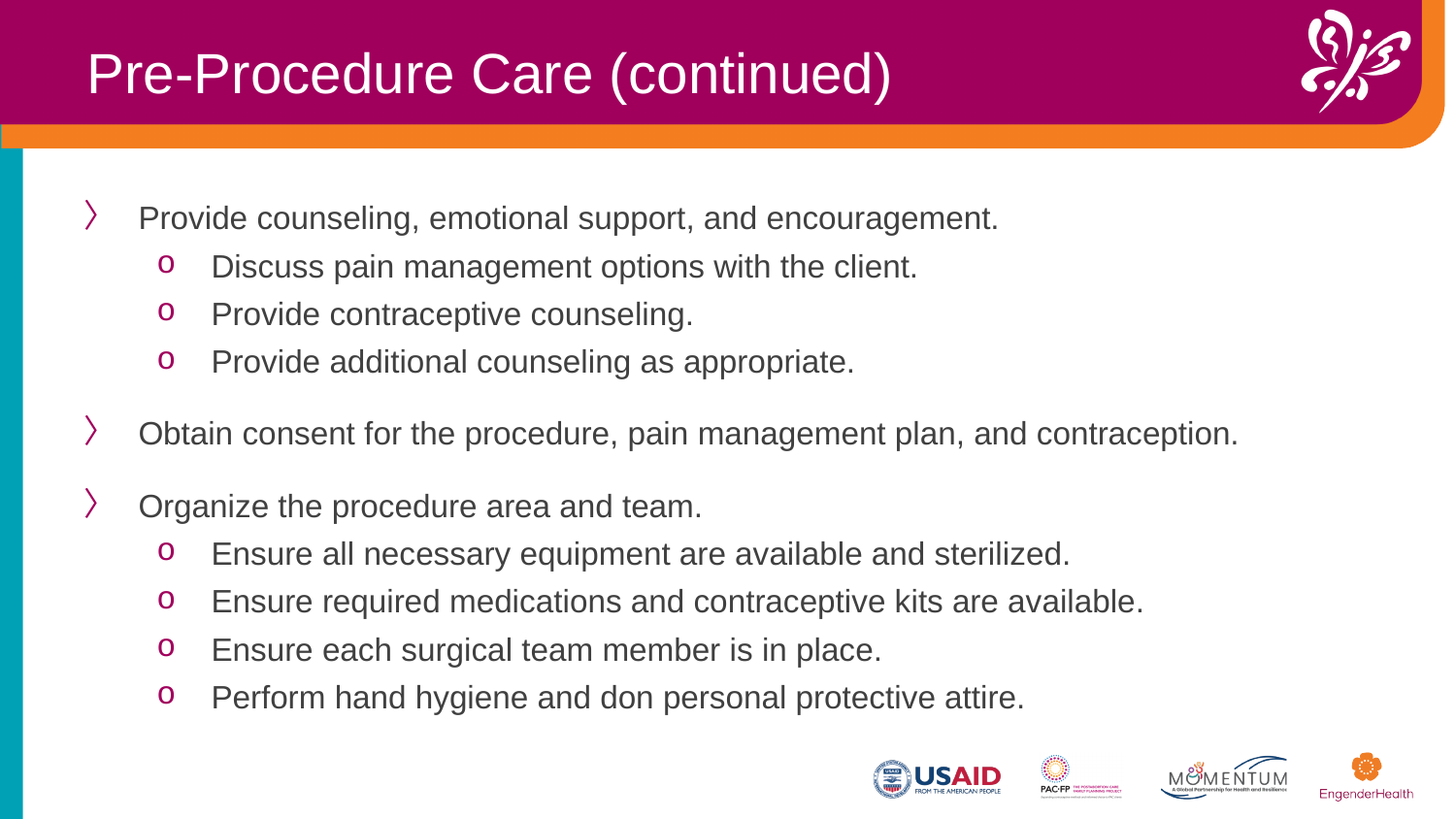

Pre-Procedure Care (continued)
Provide counseling, emotional support, and encouragement.
Discuss pain management options with the client.
Provide contraceptive counseling.
Provide additional counseling as appropriate.
Obtain consent for the procedure, pain management plan, and contraception.
Organize the procedure area and team.
Ensure all necessary equipment are available and sterilized.
Ensure required medications and contraceptive kits are available.
Ensure each surgical team member is in place.
Perform hand hygiene and don personal protective attire.